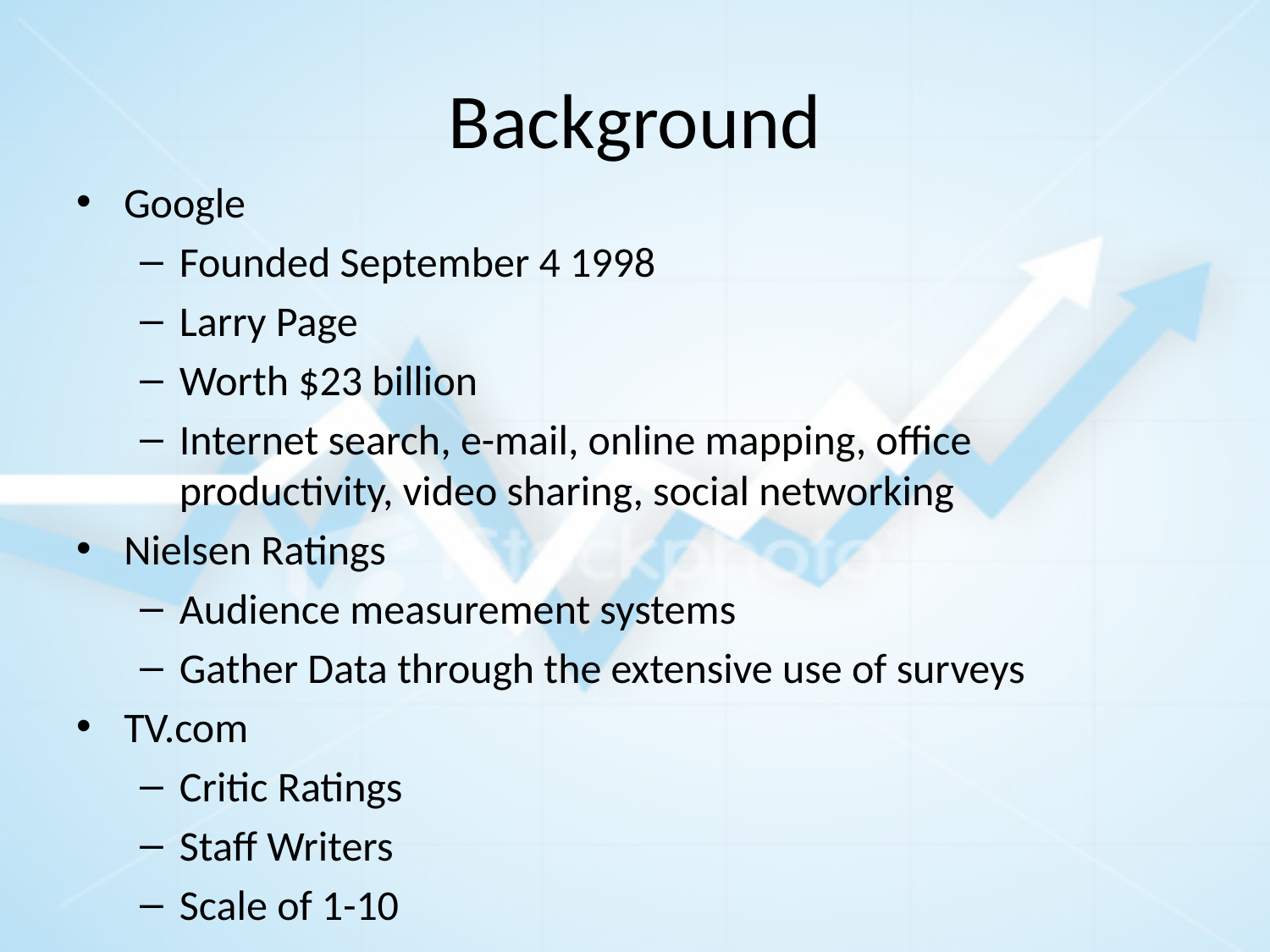

# Background
Google
Founded September 4 1998
Larry Page
Worth $23 billion
Internet search, e-mail, online mapping, office productivity, video sharing, social networking
Nielsen Ratings
Audience measurement systems
Gather Data through the extensive use of surveys
TV.com
Critic Ratings
Staff Writers
Scale of 1-10